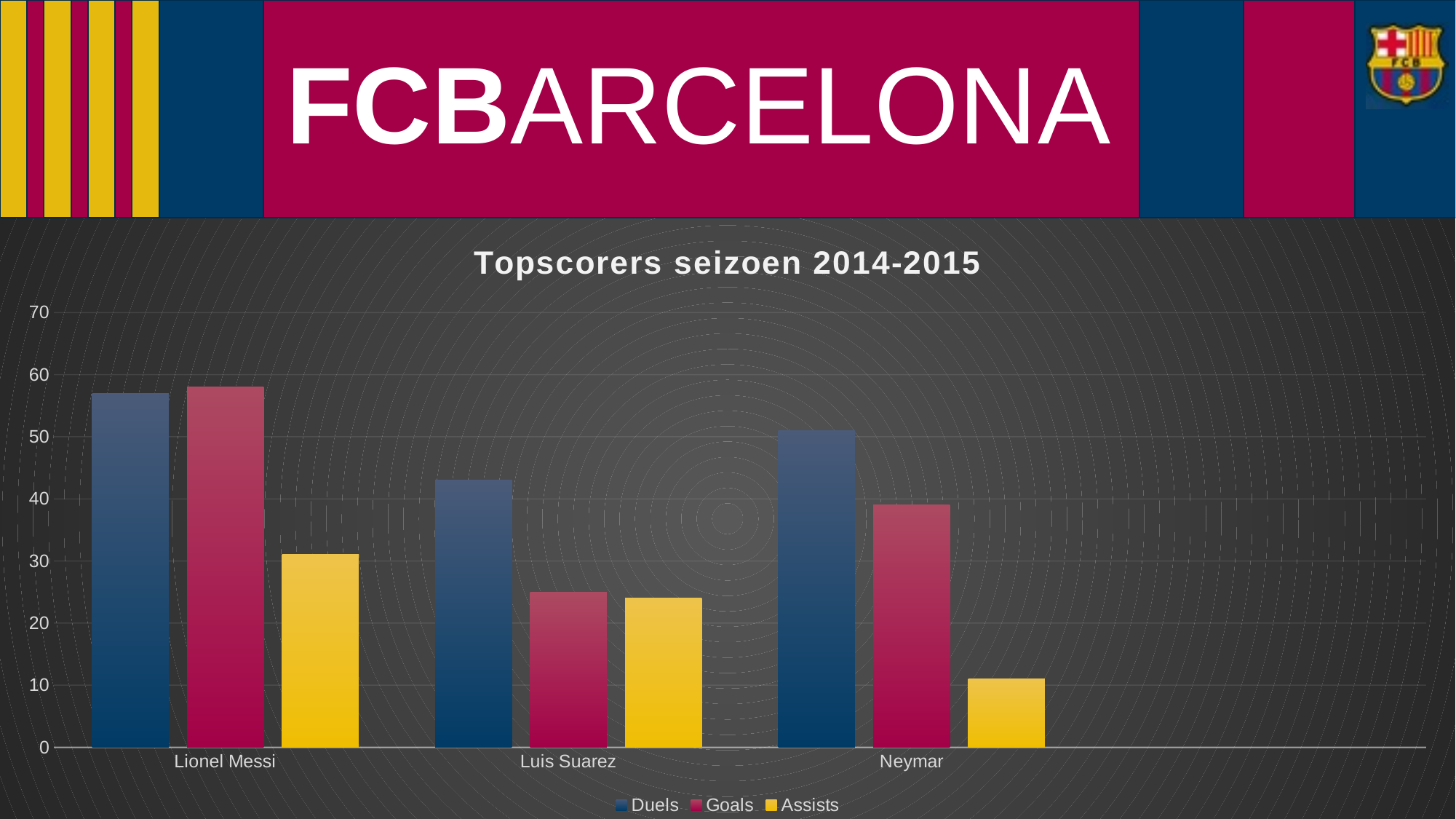

### Chart: Topscorers seizoen 2014-2015

| Category | Duels | Goals | Assists |
|---|---|---|---|
| Lionel Messi | 57.0 | 58.0 | 31.0 |
| Luis Suarez | 43.0 | 25.0 | 24.0 |
| Neymar | 51.0 | 39.0 | 11.0 |